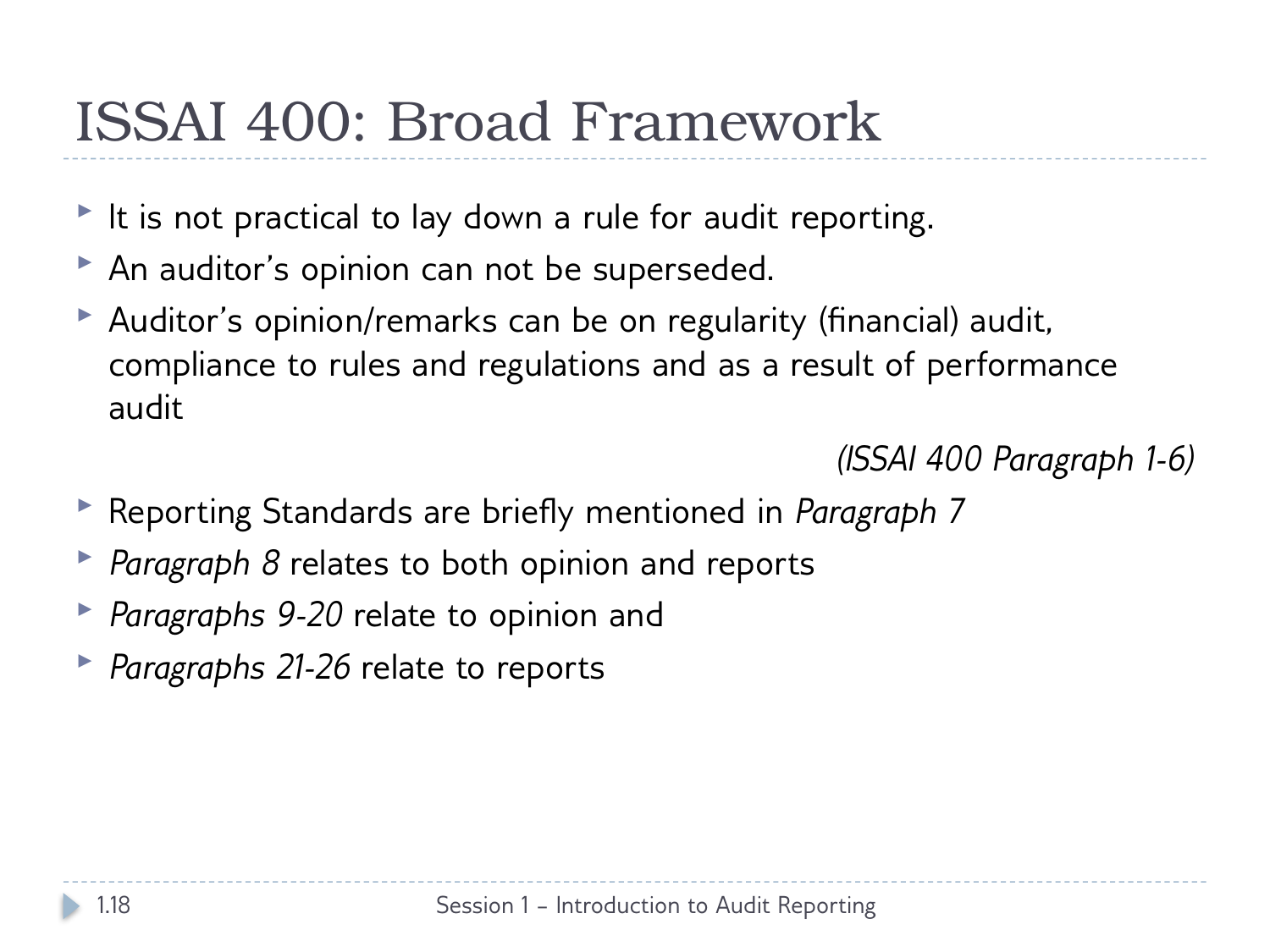

# ISSAI 400: Broad Framework
It is not practical to lay down a rule for audit reporting.
An auditor’s opinion can not be superseded.
Auditor’s opinion/remarks can be on regularity (financial) audit, compliance to rules and regulations and as a result of performance audit
(ISSAI 400 Paragraph 1-6)
Reporting Standards are briefly mentioned in Paragraph 7
Paragraph 8 relates to both opinion and reports
Paragraphs 9-20 relate to opinion and
Paragraphs 21-26 relate to reports

1.18
Session 1 – Introduction to Audit Reporting